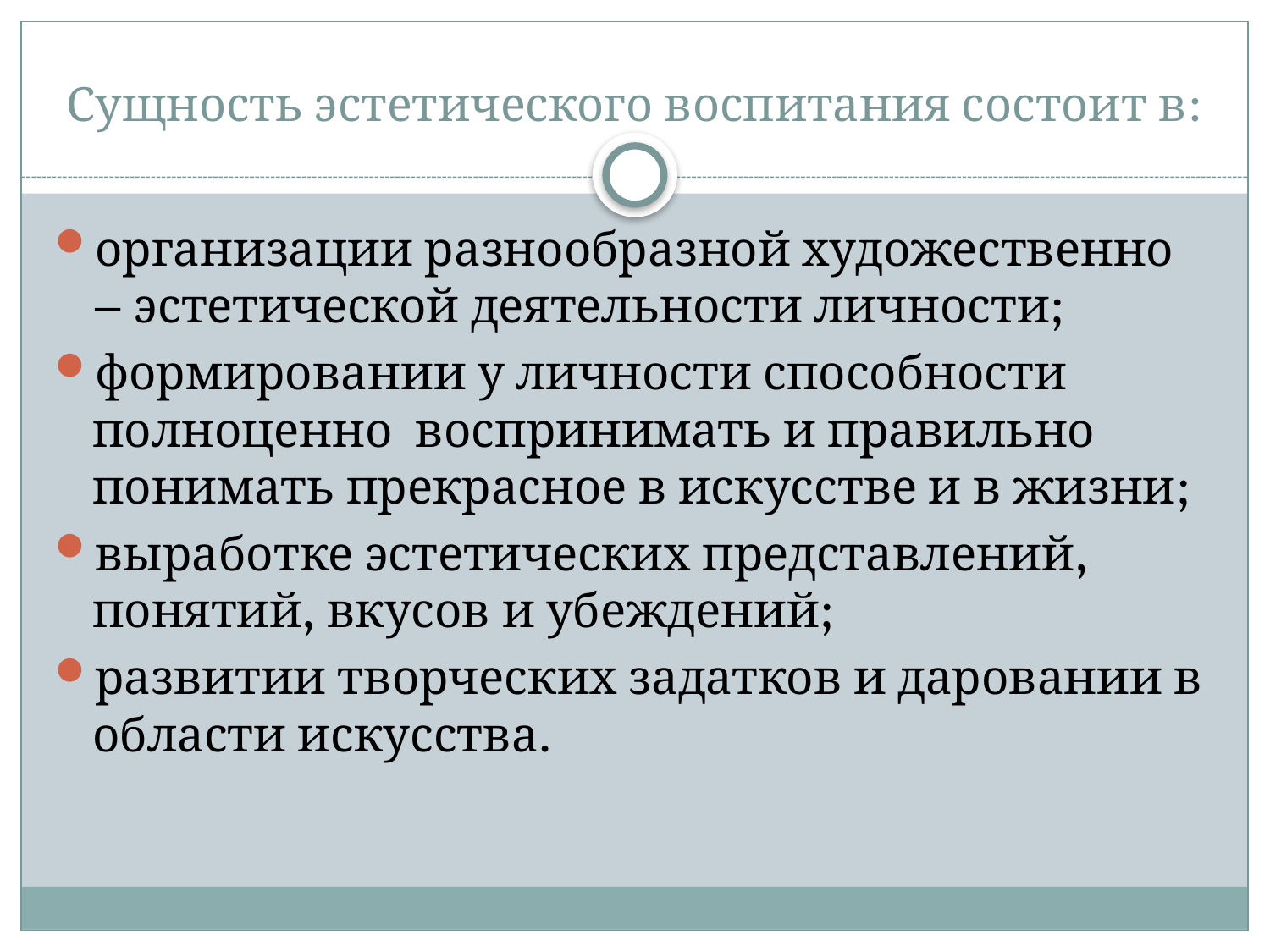

# Сущность эстетического воспитания состоит в:
организации разнообразной художественно – эстетической деятельности личности;
формировании у личности способности полноценно  воспринимать и правильно понимать прекрасное в искусстве и в жизни;
выработке эстетических представлений, понятий, вкусов и убеждений;
развитии творческих задатков и даровании в области искусства.